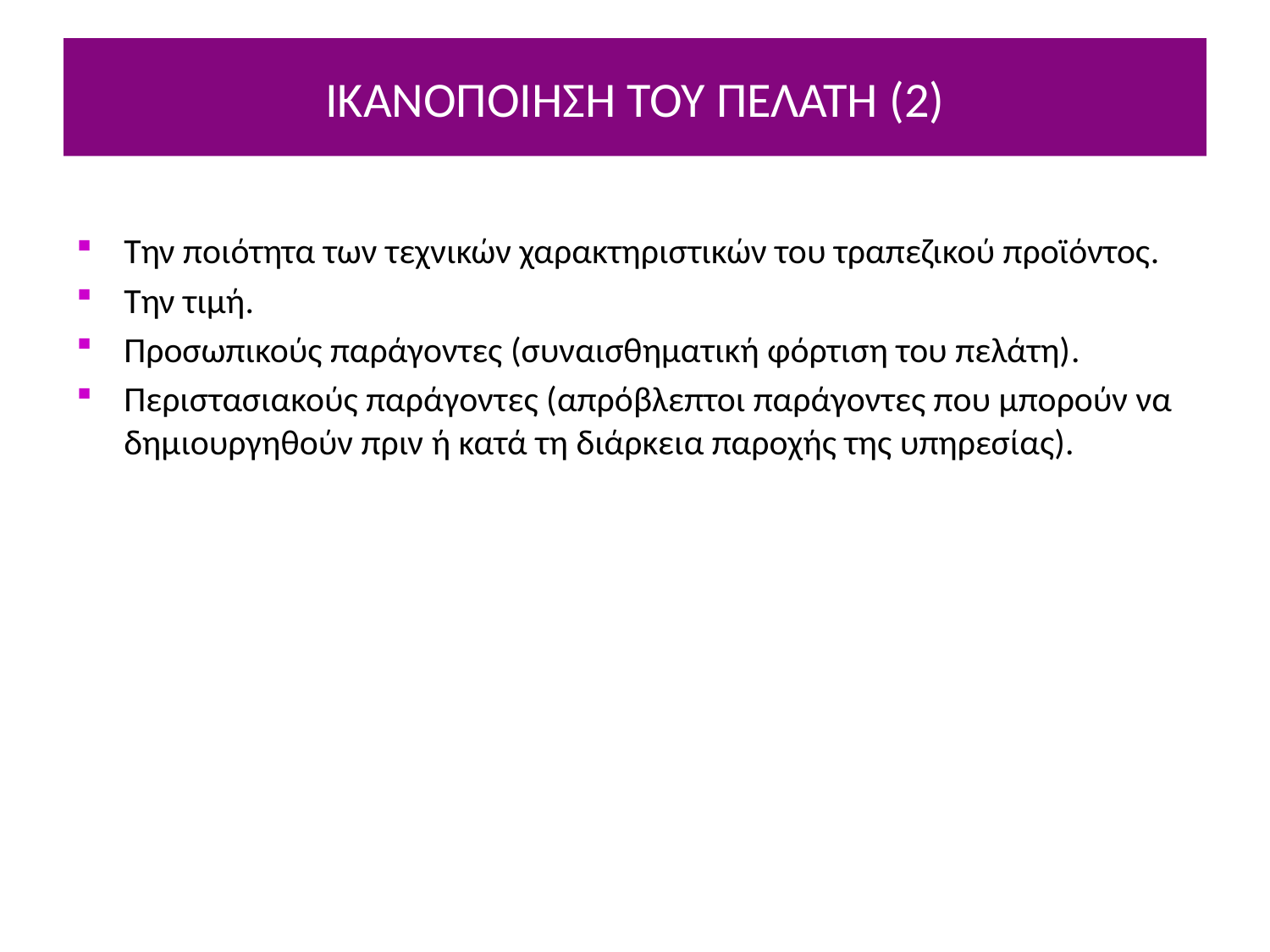

# ΙΚΑΝΟΠΟΙΗΣΗ ΤΟΥ ΠΕΛΑΤΗ (2)
Την ποιότητα των τεχνικών χαρακτηριστικών του τραπεζικού προϊόντος.
Την τιμή.
Προσωπικούς παράγοντες (συναισθηματική φόρτιση του πελάτη).
Περιστασιακούς παράγοντες (απρόβλεπτοι παράγοντες που μπορούν να δημιουργηθούν πριν ή κατά τη διάρκεια παροχής της υπηρεσίας).